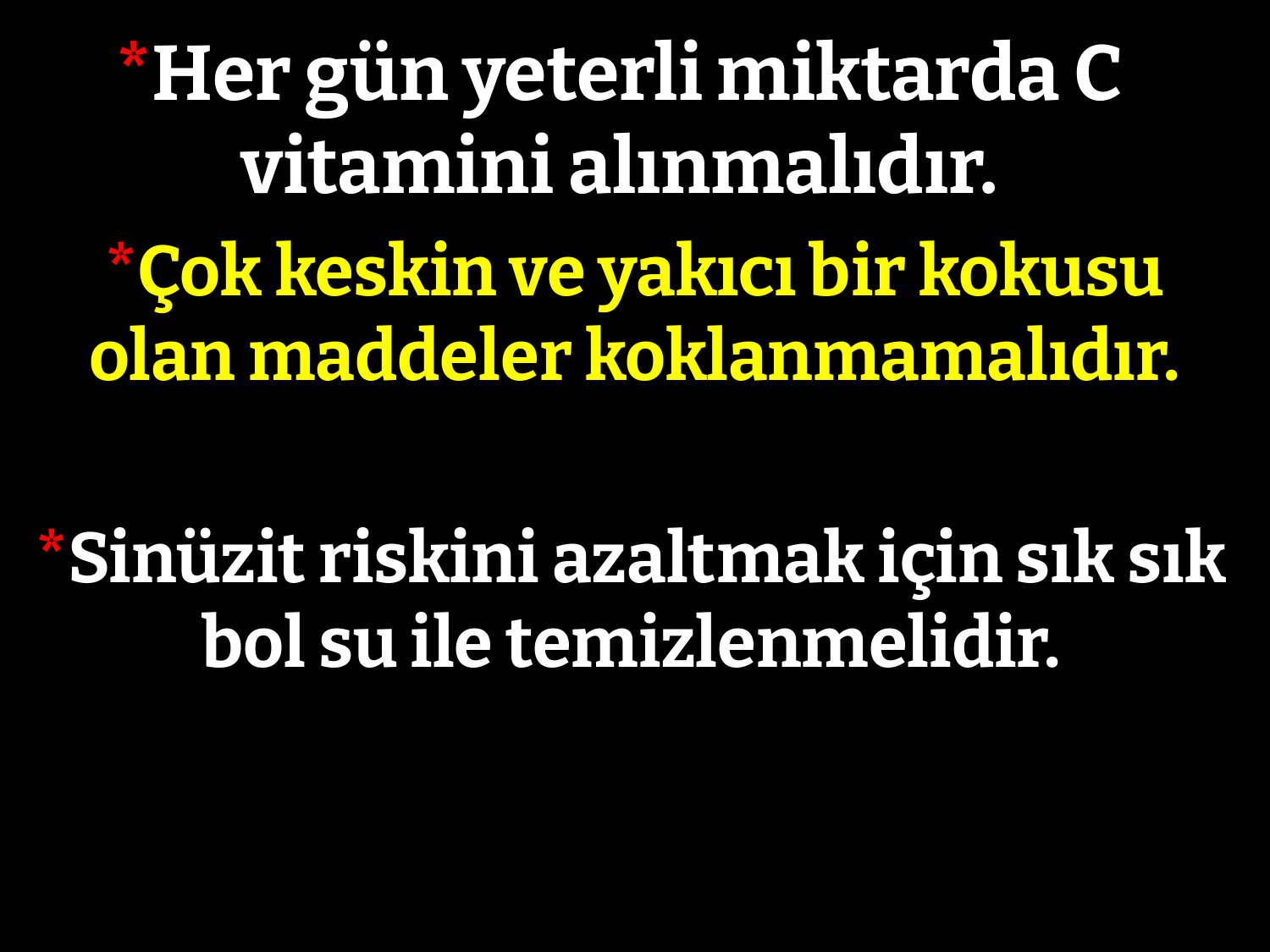

*Her gün yeterli miktarda C vitamini alınmalıdır.
*Çok keskin ve yakıcı bir kokusu olan maddeler koklanmamalıdır.
*Sinüzit riskini azaltmak için sık sık bol su ile temizlenmelidir.